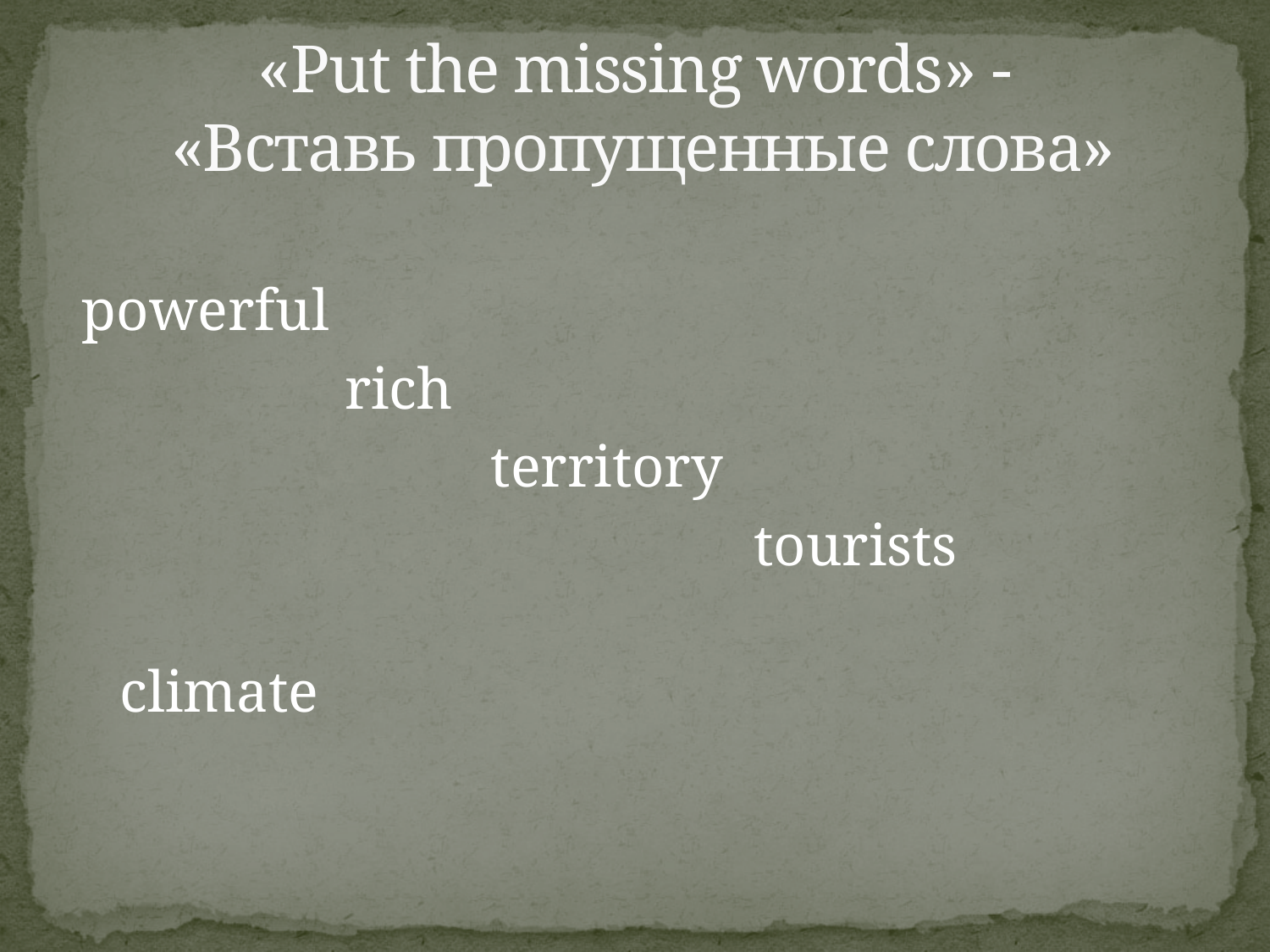

# «Put the missing words» - «Вставь пропущенные слова»
powerful
                  rich
                            territory
                                              tourists
                                                               climate